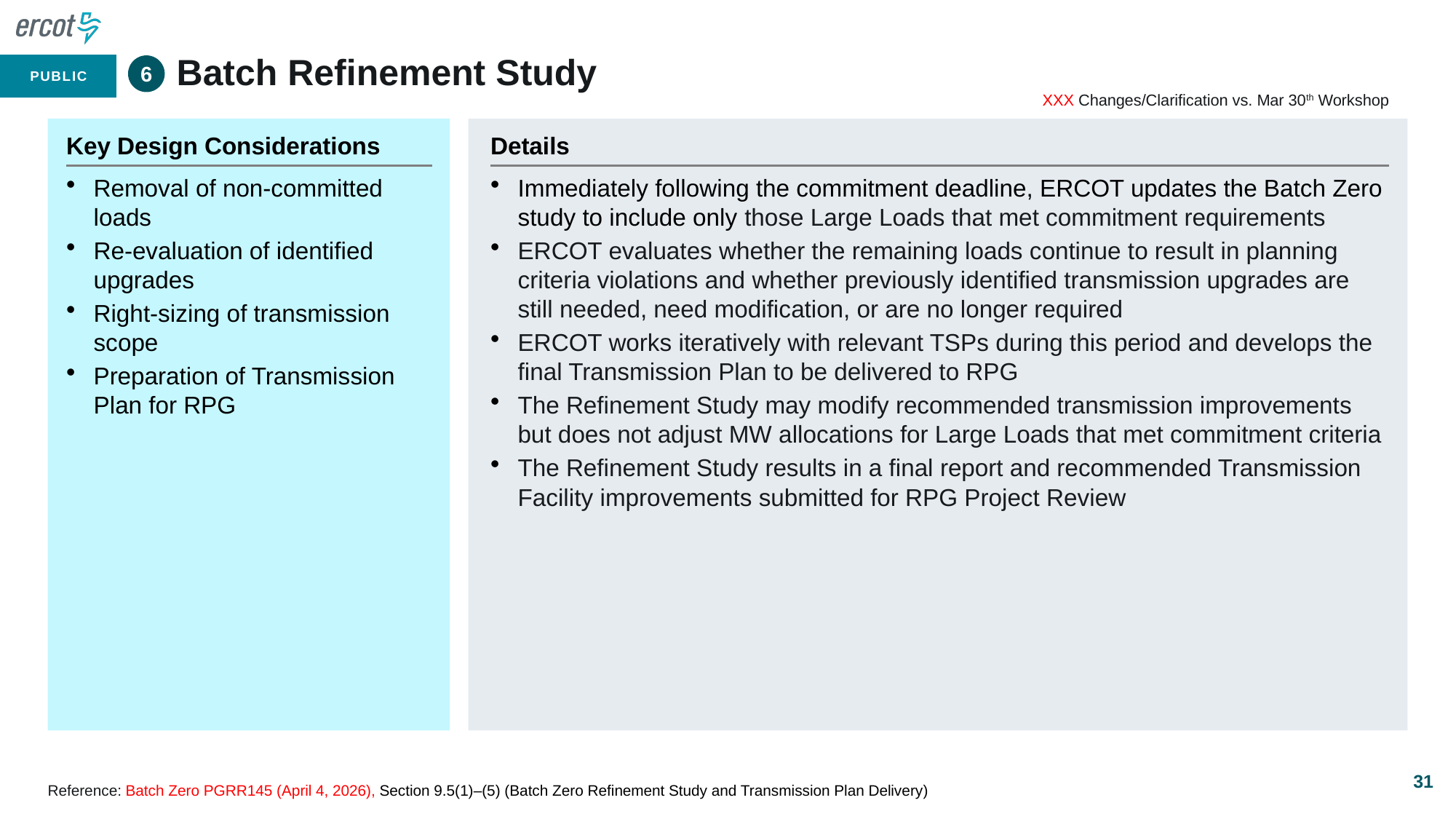

Batch Refinement Study
6
XXX Changes/Clarification vs. Mar 30th Workshop

Key Design Considerations
Details
Removal of non-committed loads
Re-evaluation of identified upgrades
Right-sizing of transmission scope
Preparation of Transmission Plan for RPG
Immediately following the commitment deadline, ERCOT updates the Batch Zero study to include only those Large Loads that met commitment requirements
ERCOT evaluates whether the remaining loads continue to result in planning criteria violations and whether previously identified transmission upgrades are still needed, need modification, or are no longer required
ERCOT works iteratively with relevant TSPs during this period and develops the final Transmission Plan to be delivered to RPG
The Refinement Study may modify recommended transmission improvements but does not adjust MW allocations for Large Loads that met commitment criteria
The Refinement Study results in a final report and recommended Transmission Facility improvements submitted for RPG Project Review
31
Reference: Batch Zero PGRR145 (April 4, 2026), Section 9.5(1)–(5) (Batch Zero Refinement Study and Transmission Plan Delivery)